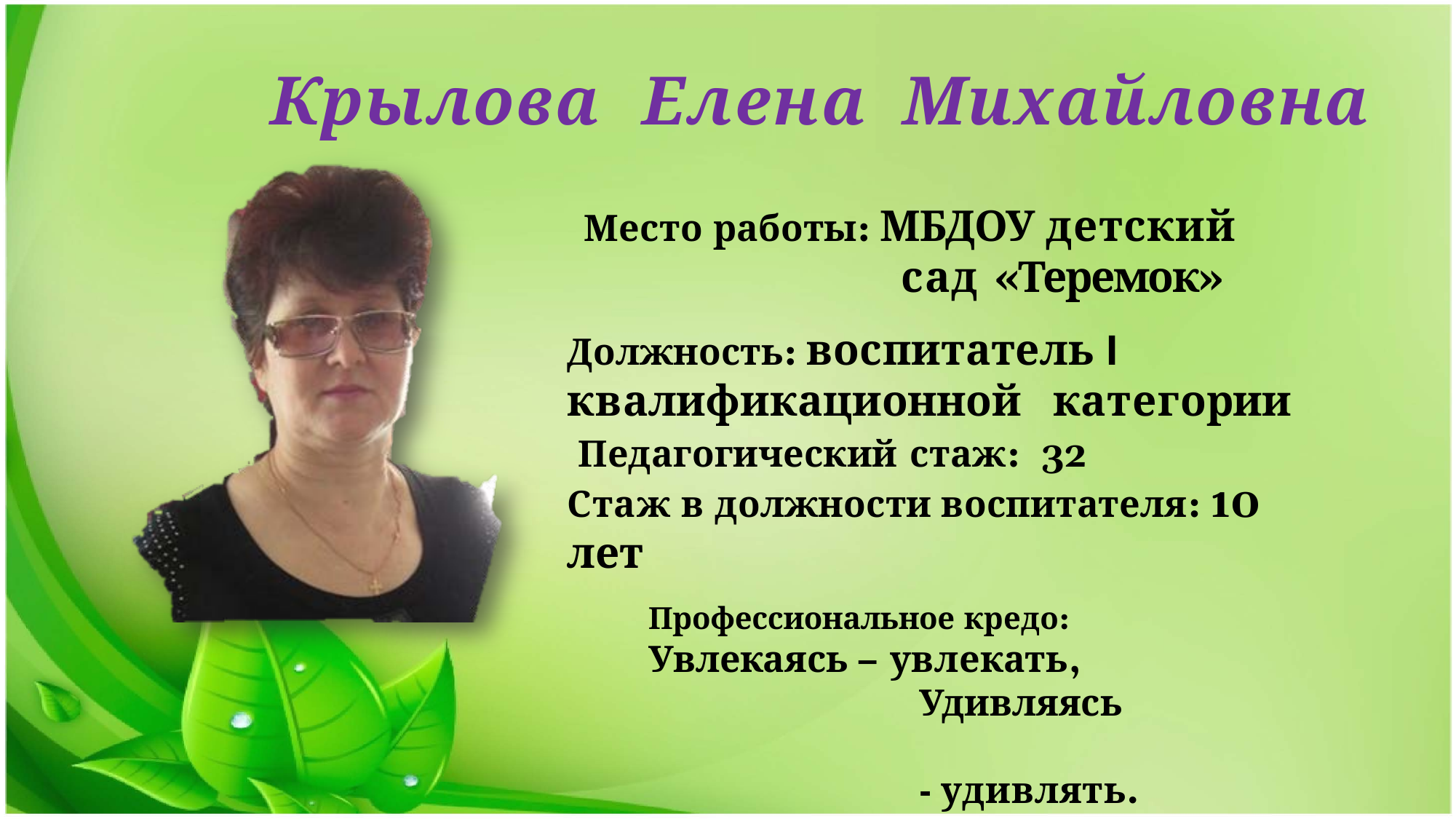

# Крылова	Елена	Михайловна

Место работы: МБДОУ детский
сад «Теремок»
Должность: воспитатель I  квалификационной		категории  Педагогический стаж:	32
Стаж в должности воспитателя: 10 лет
Профессиональное кредо:
Увлекаясь – увлекать,
Удивляясь	- удивлять.